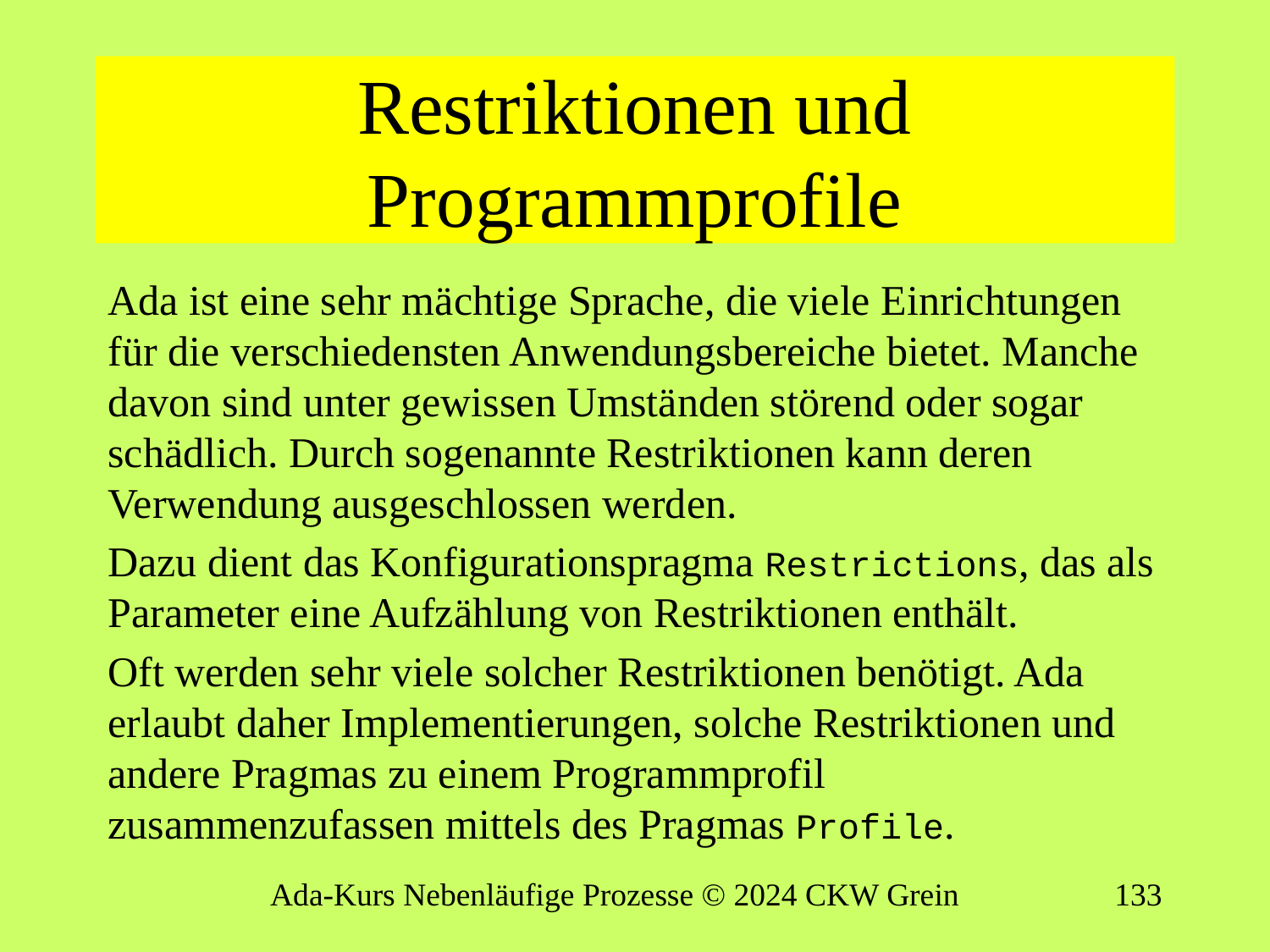

# Restriktionen und Programmprofile
Ada ist eine sehr mächtige Sprache, die viele Einrichtungen für die verschiedensten Anwendungsbereiche bietet. Manche davon sind unter gewissen Umständen störend oder sogar schädlich. Durch sogenannte Restriktionen kann deren Verwendung ausgeschlossen werden.
Dazu dient das Konfigurationspragma Restrictions, das als Parameter eine Aufzählung von Restriktionen enthält.
Oft werden sehr viele solcher Restriktionen benötigt. Ada erlaubt daher Implementierungen, solche Restriktionen und andere Pragmas zu einem Programmprofil zusammenzufassen mittels des Pragmas Profile.
Ada-Kurs Nebenläufige Prozesse © 2024 CKW Grein
133